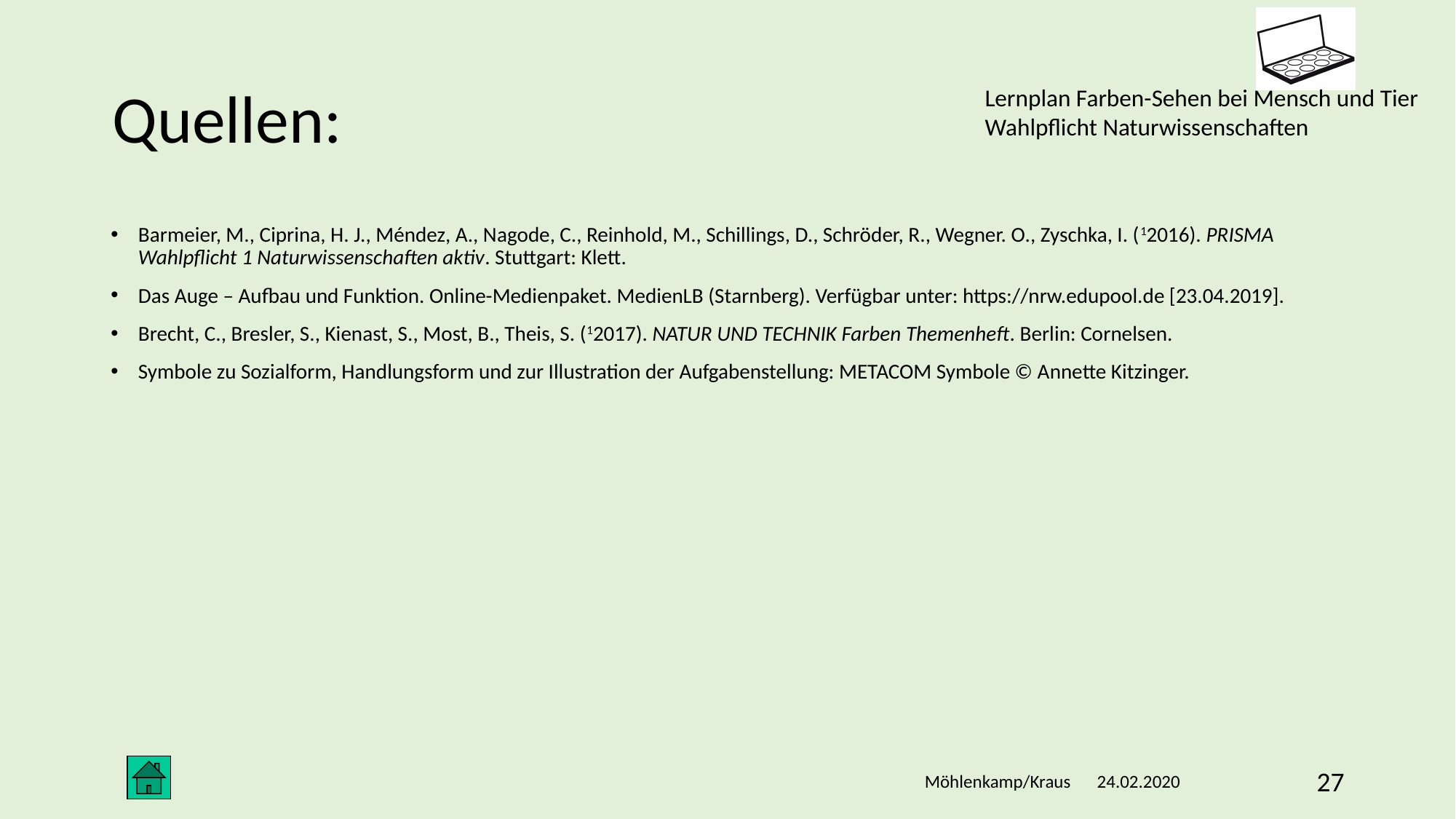

# Quellen:
Barmeier, M., Ciprina, H. J., Méndez, A., Nagode, C., Reinhold, M., Schillings, D., Schröder, R., Wegner. O., Zyschka, I. (12016). PRISMA Wahlpflicht 1 Naturwissenschaften aktiv. Stuttgart: Klett.
Das Auge – Aufbau und Funktion. Online-Medienpaket. MedienLB (Starnberg). Verfügbar unter: https://nrw.edupool.de [23.04.2019].
Brecht, C., Bresler, S., Kienast, S., Most, B., Theis, S. (12017). NATUR UND TECHNIK Farben Themenheft. Berlin: Cornelsen.
Symbole zu Sozialform, Handlungsform und zur Illustration der Aufgabenstellung: METACOM Symbole © Annette Kitzinger.

24.02.2020
Möhlenkamp/Kraus
27